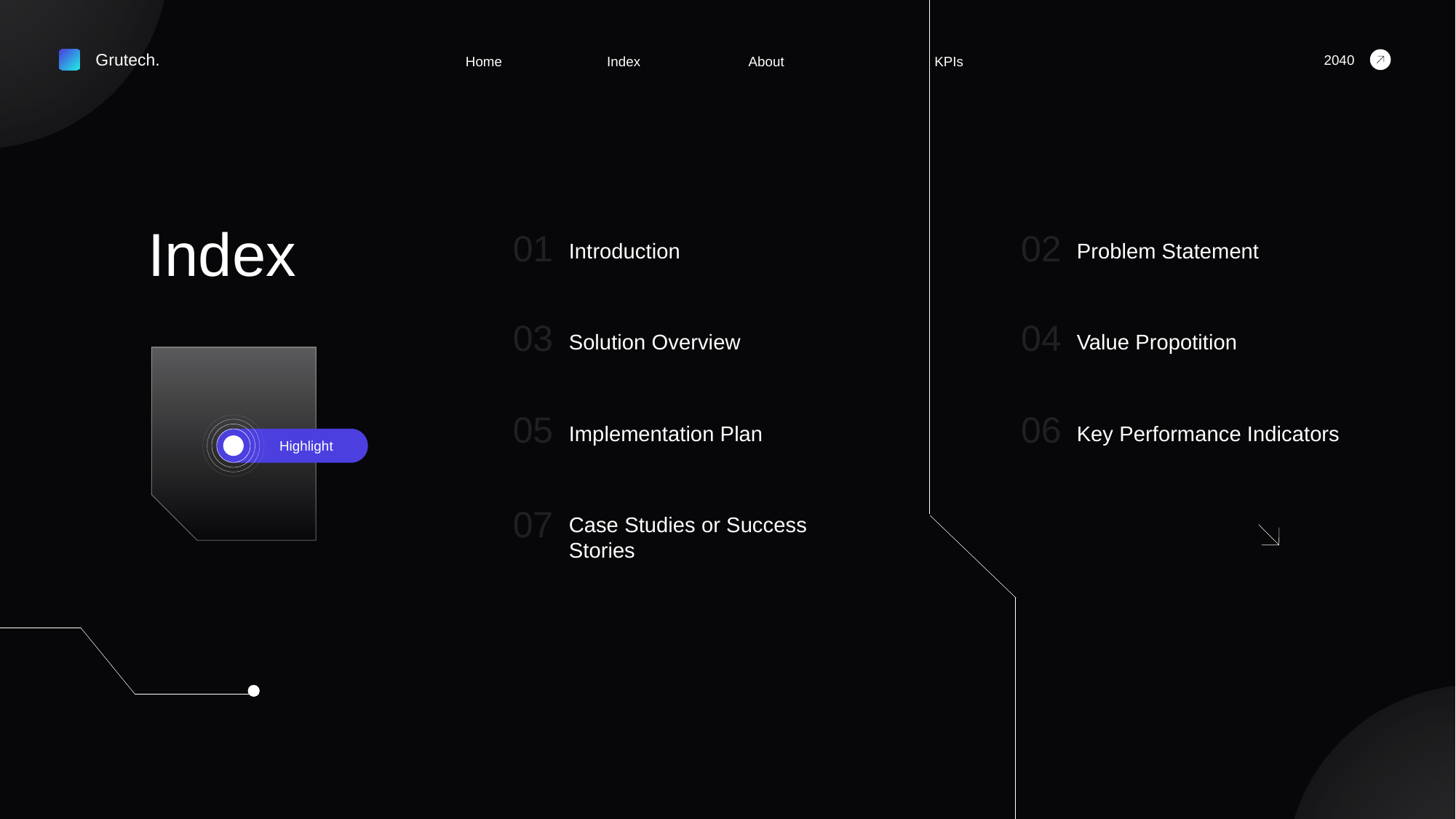

Grutech.
2040
About
Home
Index
KPIs

Index
01
02
Introduction
Problem Statement
03
04
Solution Overview
Value Propotition

05
06
Implementation Plan
Key Performance Indicators

Highlight
07
Case Studies or Success
Stories